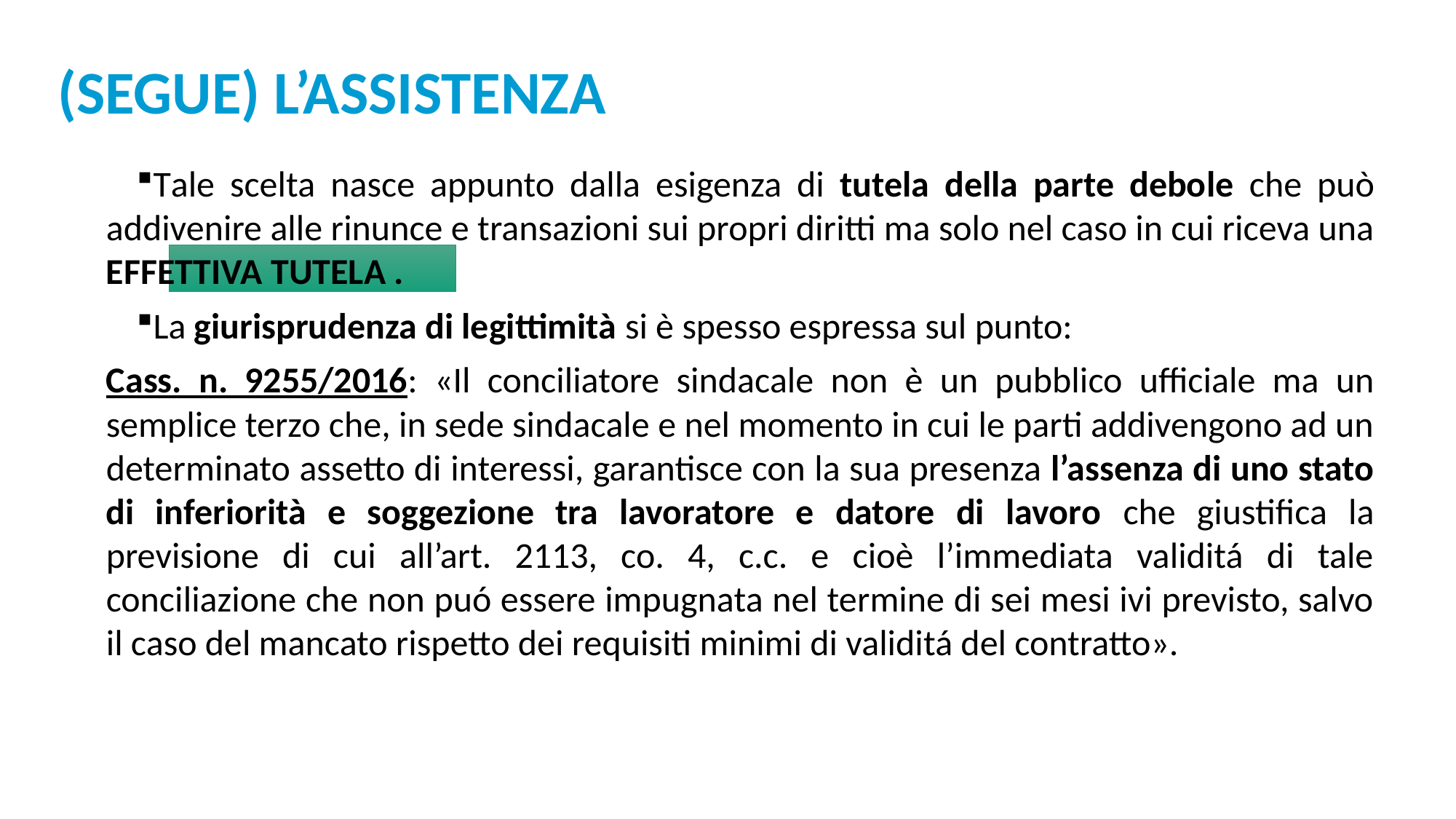

(segue) L’assistenza
Tale scelta nasce appunto dalla esigenza di tutela della parte debole che può addivenire alle rinunce e transazioni sui propri diritti ma solo nel caso in cui riceva una EFFETTIVA TUTELA .
La giurisprudenza di legittimità si è spesso espressa sul punto:
Cass. n. 9255/2016: «Il conciliatore sindacale non è un pubblico ufficiale ma un semplice terzo che, in sede sindacale e nel momento in cui le parti addivengono ad un determinato assetto di interessi, garantisce con la sua presenza l’assenza di uno stato di inferiorità e soggezione tra lavoratore e datore di lavoro che giustifica la previsione di cui all’art. 2113, co. 4, c.c. e cioè l’immediata validitá di tale conciliazione che non puó essere impugnata nel termine di sei mesi ivi previsto, salvo il caso del mancato rispetto dei requisiti minimi di validitá del contratto».